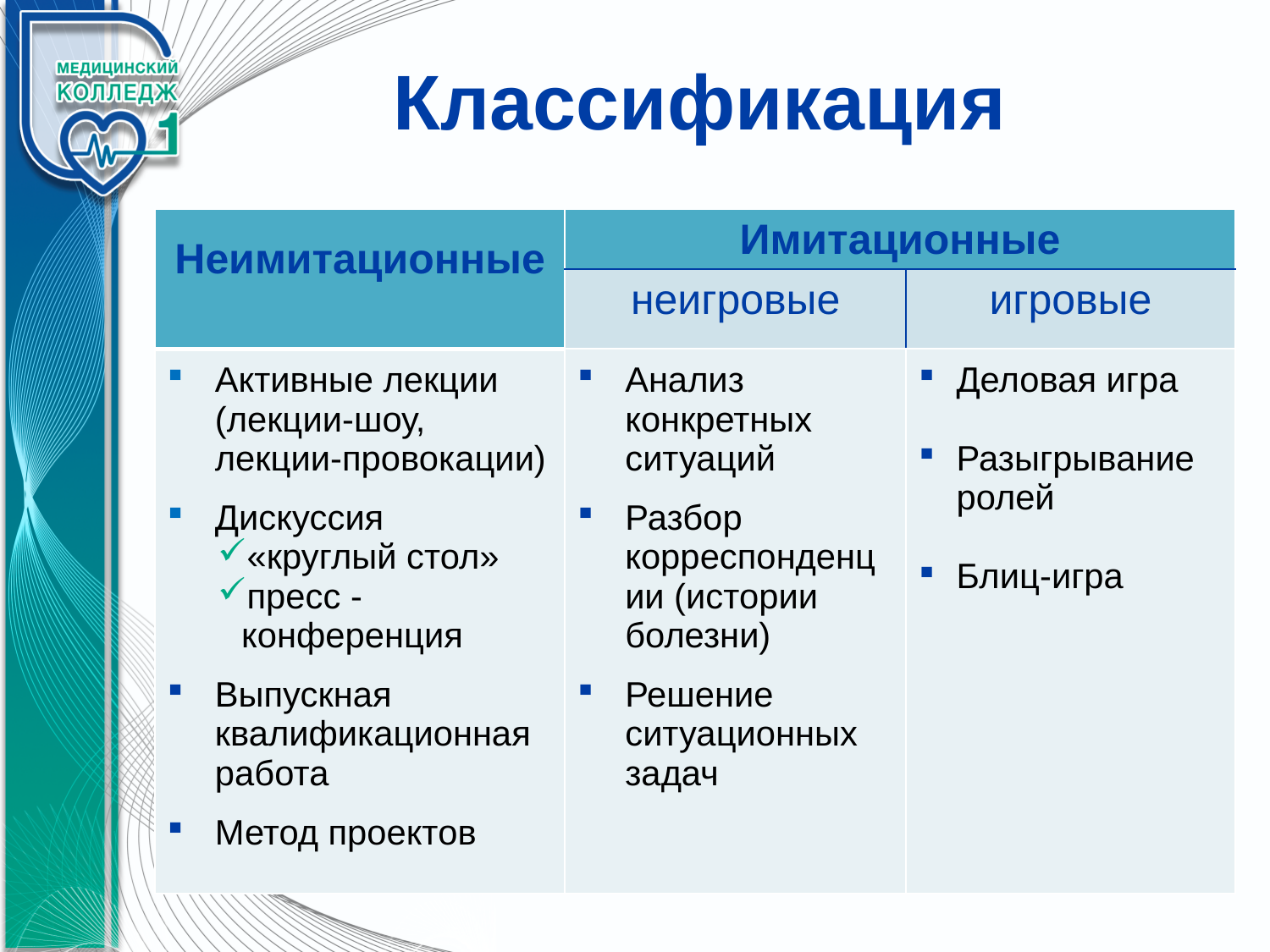

# Классификация
| Неимитационные | Имитационные |  |
| --- | --- | --- |
|  | неигровые | игровые |
| Активные лекции (лекции-шоу, лекции-провокации) Дискуссия «круглый стол» пресс -конференция Выпускная квалификационная работа Метод проектов | Анализ конкретных ситуаций Разбор корреспонденции (истории болезни) Решение ситуационных задач | Деловая игра Разыгрывание ролей Блиц-игра |